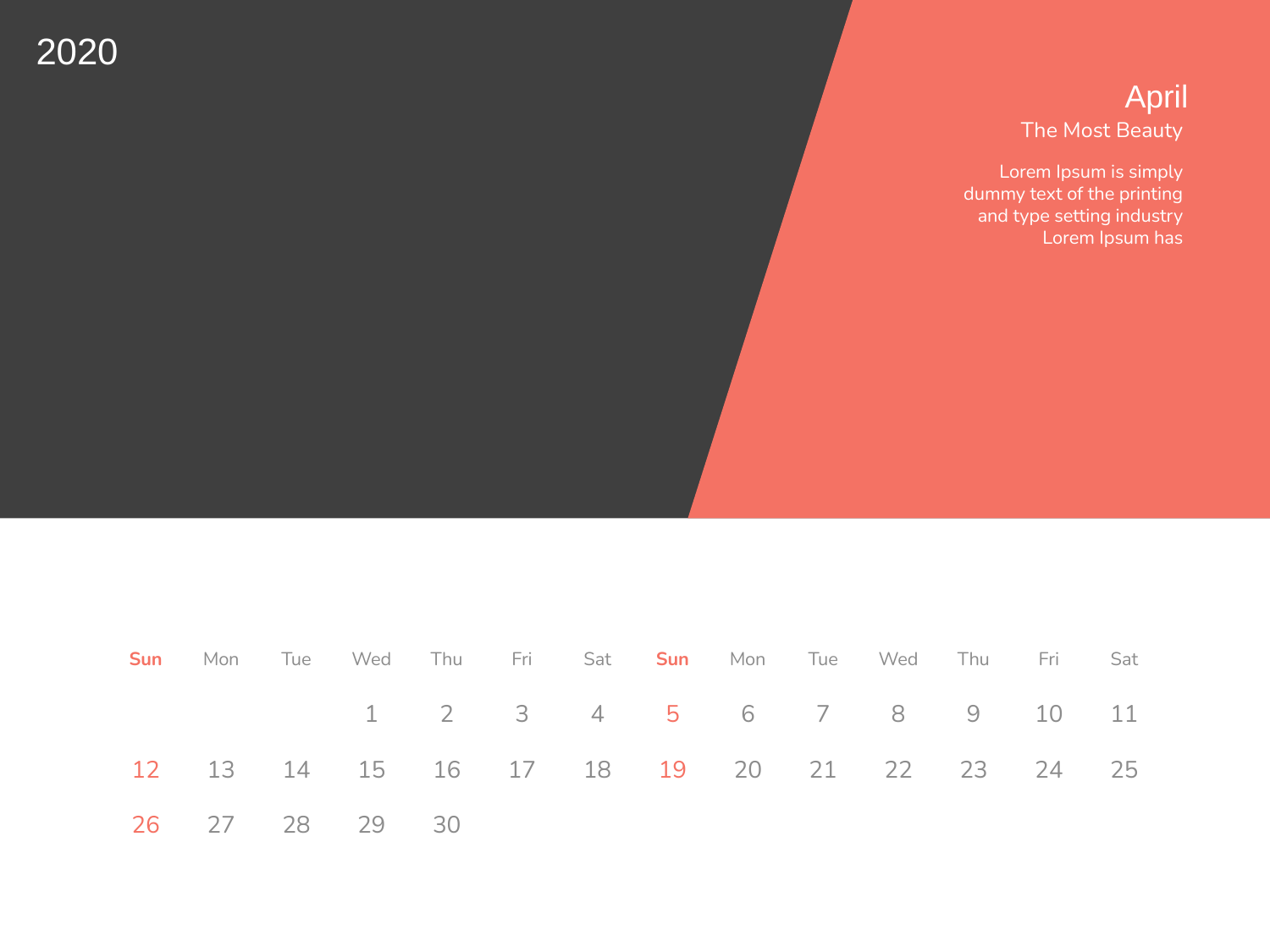

2020
April
The Most Beauty
Lorem Ipsum is simply dummy text of the printing and type setting industry Lorem Ipsum has
Sun
Mon
Tue
Wed
Thu
Fri
Sat
Sun
Mon
Tue
Wed
Thu
Fri
Sat

1
2
3
4
5
6
7
8
9
10
11
12
13
14
15
16
17
18
19
20
21
22
23
24
25
26
27
28
29
30